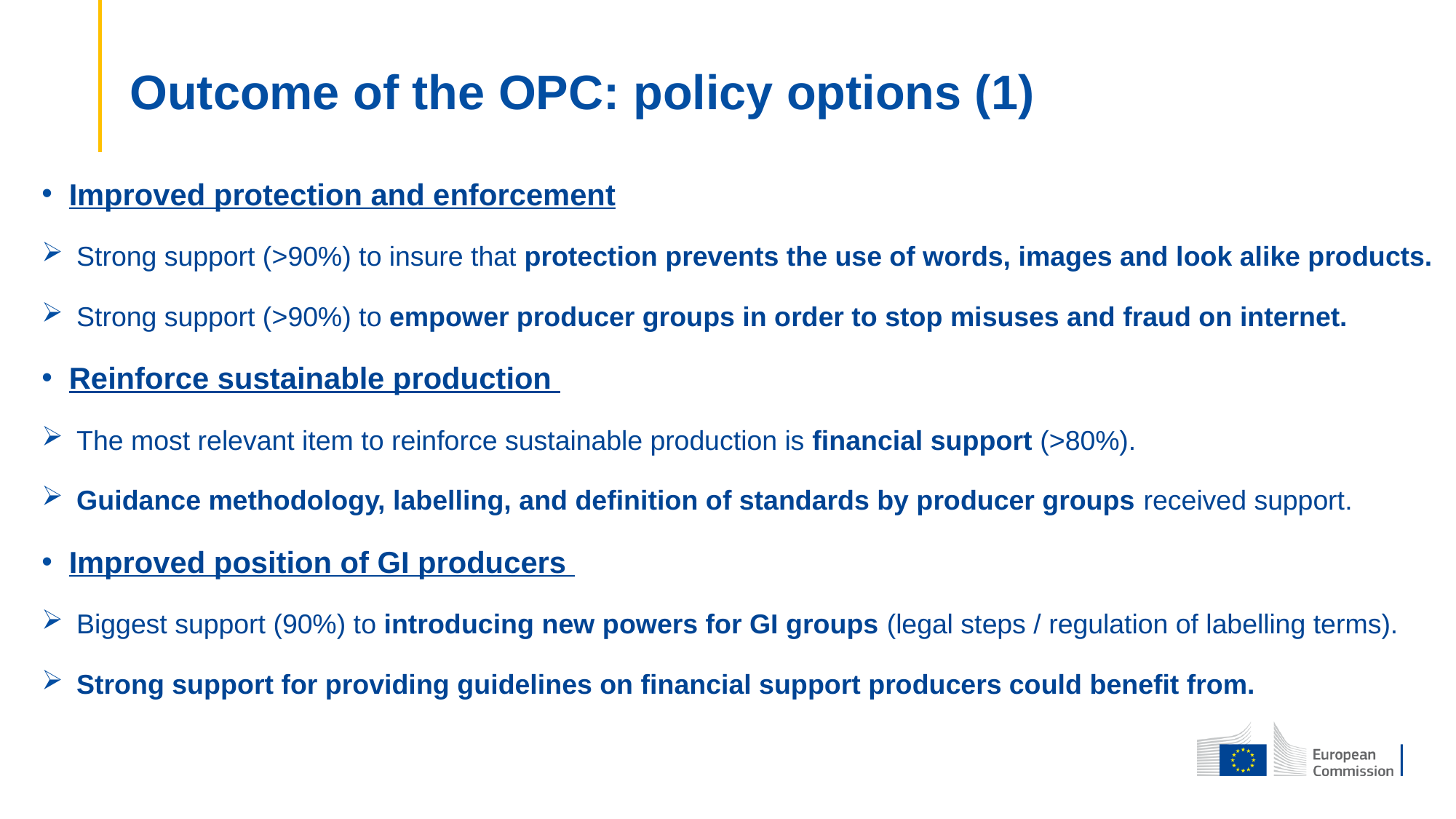

# Outcome of the OPC: policy options (1)
Improved protection and enforcement
 Strong support (>90%) to insure that protection prevents the use of words, images and look alike products.
 Strong support (>90%) to empower producer groups in order to stop misuses and fraud on internet.
Reinforce sustainable production
 The most relevant item to reinforce sustainable production is financial support (>80%).
 Guidance methodology, labelling, and definition of standards by producer groups received support.
Improved position of GI producers
 Biggest support (90%) to introducing new powers for GI groups (legal steps / regulation of labelling terms).
 Strong support for providing guidelines on financial support producers could benefit from.